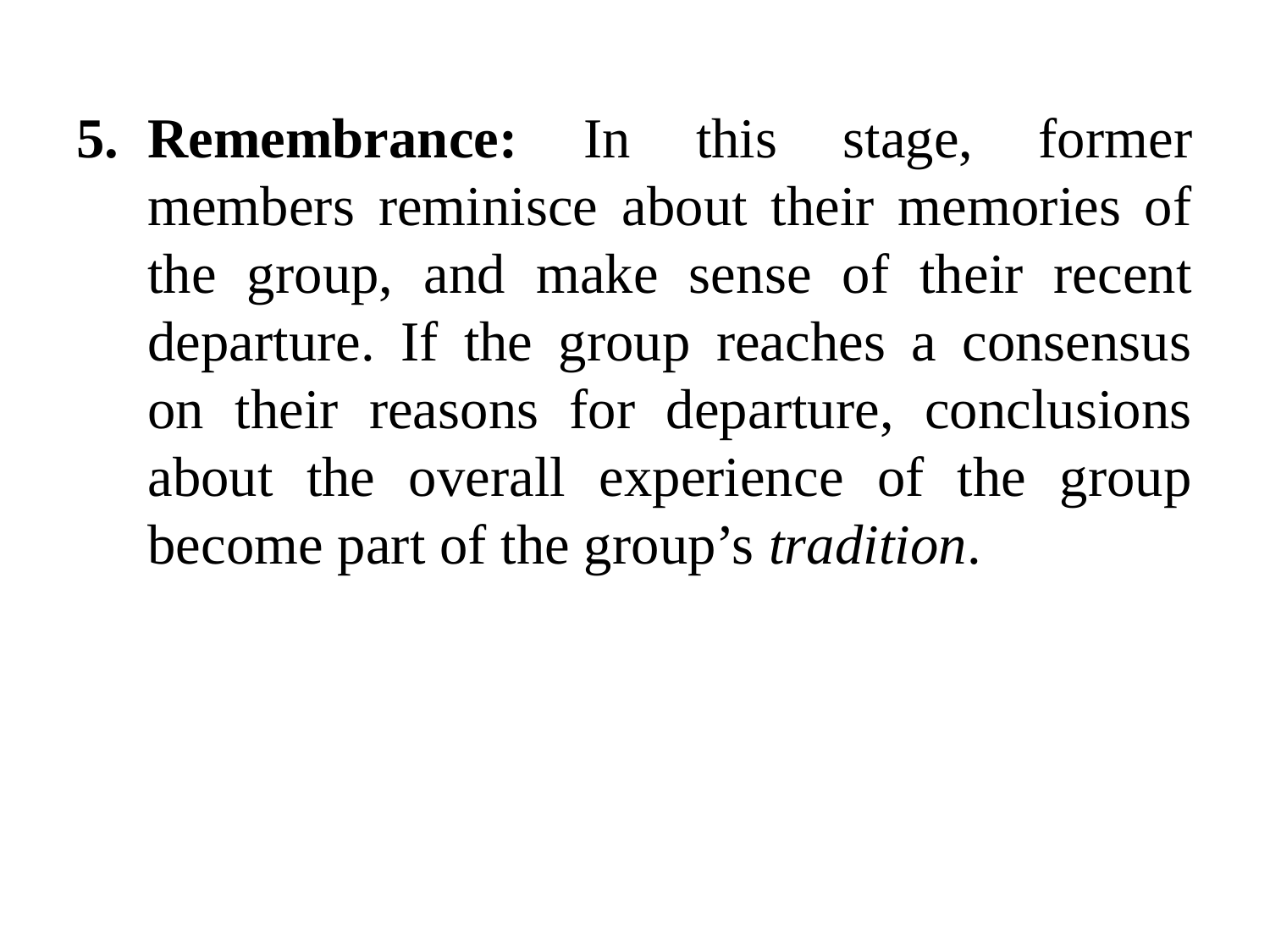

Remembrance: In this stage, former members reminisce about their memories of the group, and make sense of their recent departure. If the group reaches a consensus on their reasons for departure, conclusions about the overall experience of the group become part of the group’s tradition.